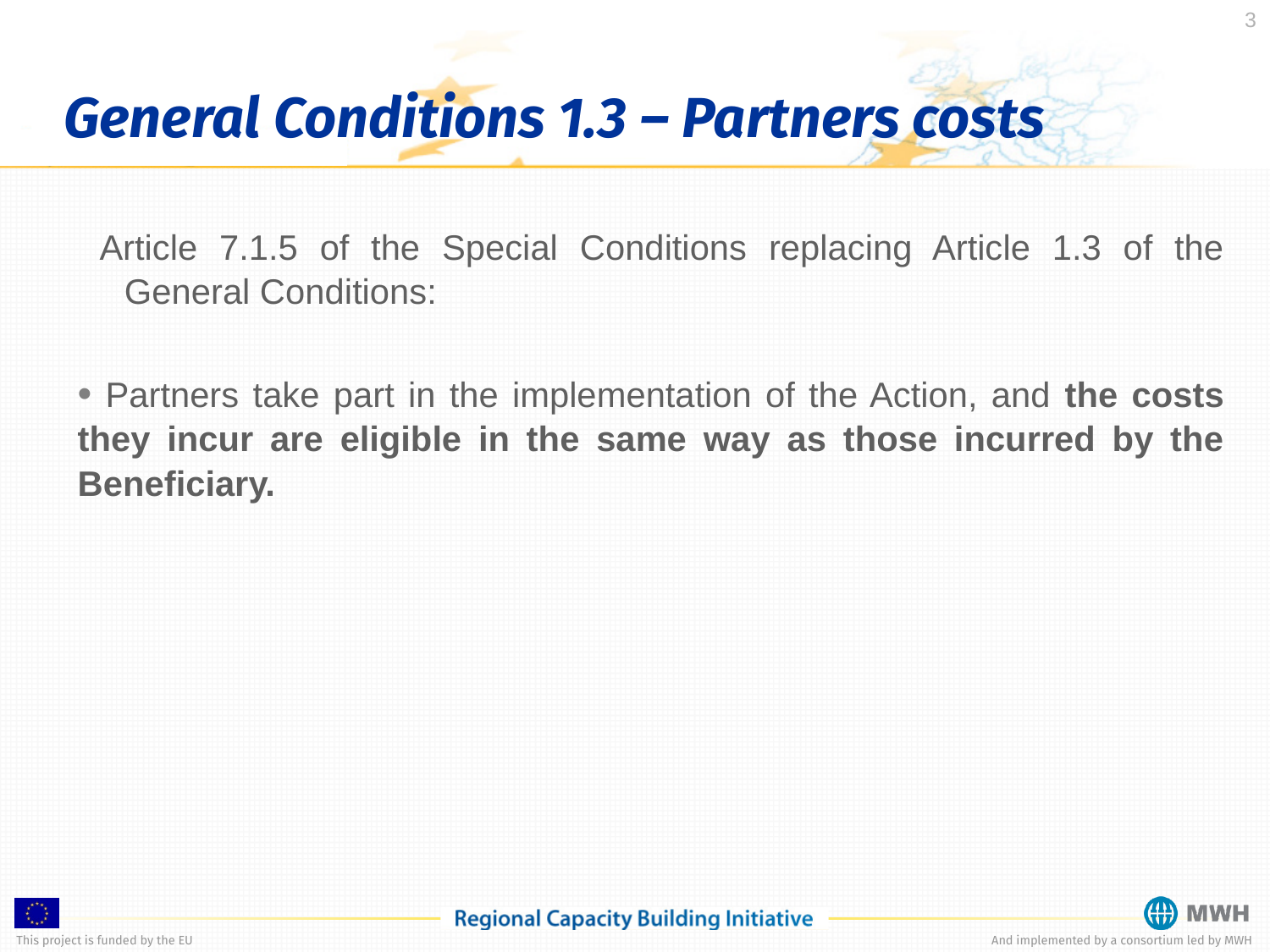

3
General Conditions 1.3 – Partners costs
 Article 7.1.5 of the Special Conditions replacing Article 1.3 of the General Conditions:

 Partners take part in the implementation of the Action, and the costs they incur are eligible in the same way as those incurred by the Beneficiary.